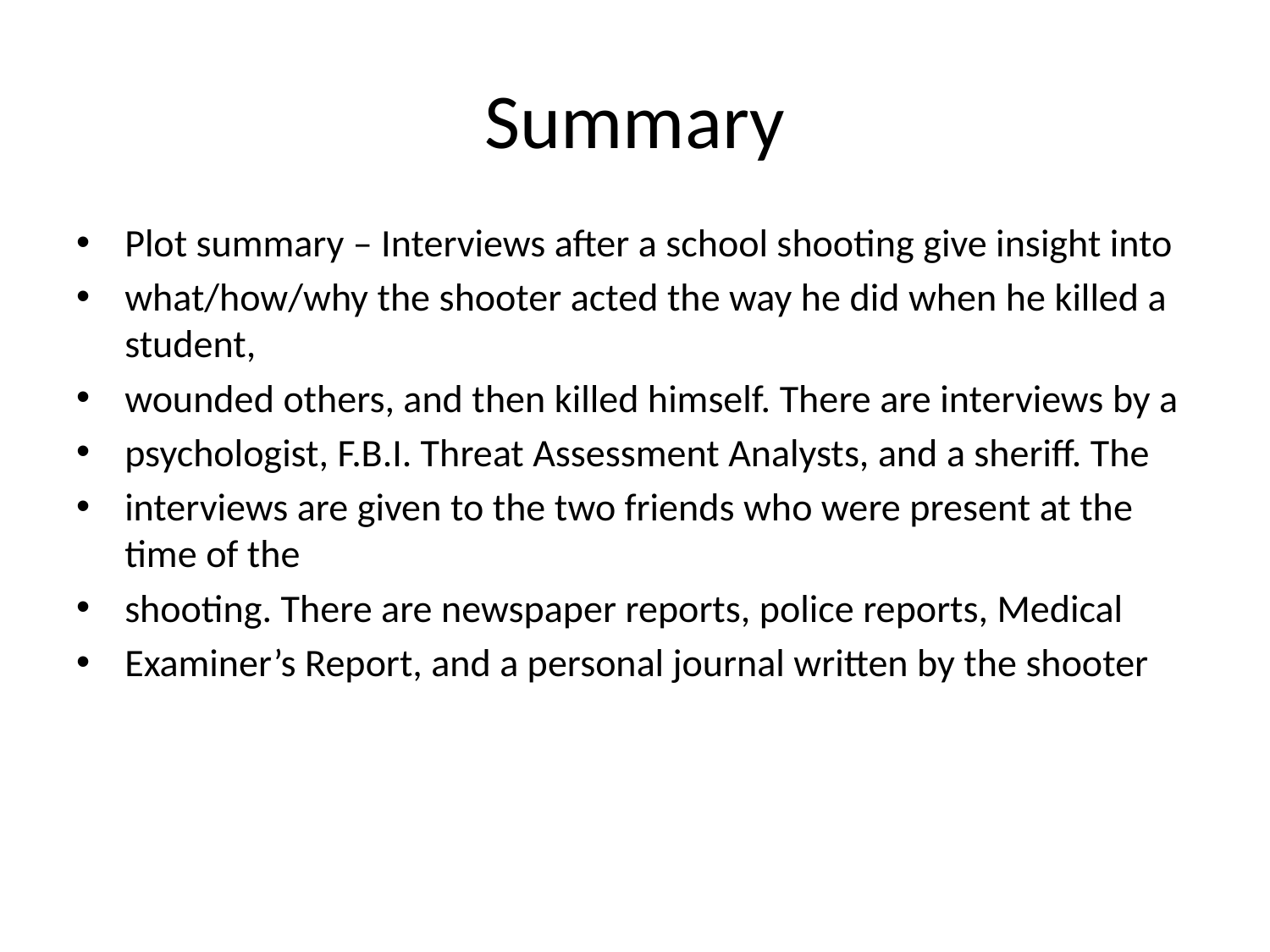

# Summary
Plot summary – Interviews after a school shooting give insight into
what/how/why the shooter acted the way he did when he killed a student,
wounded others, and then killed himself. There are interviews by a
psychologist, F.B.I. Threat Assessment Analysts, and a sheriff. The
interviews are given to the two friends who were present at the time of the
shooting. There are newspaper reports, police reports, Medical
Examiner’s Report, and a personal journal written by the shooter